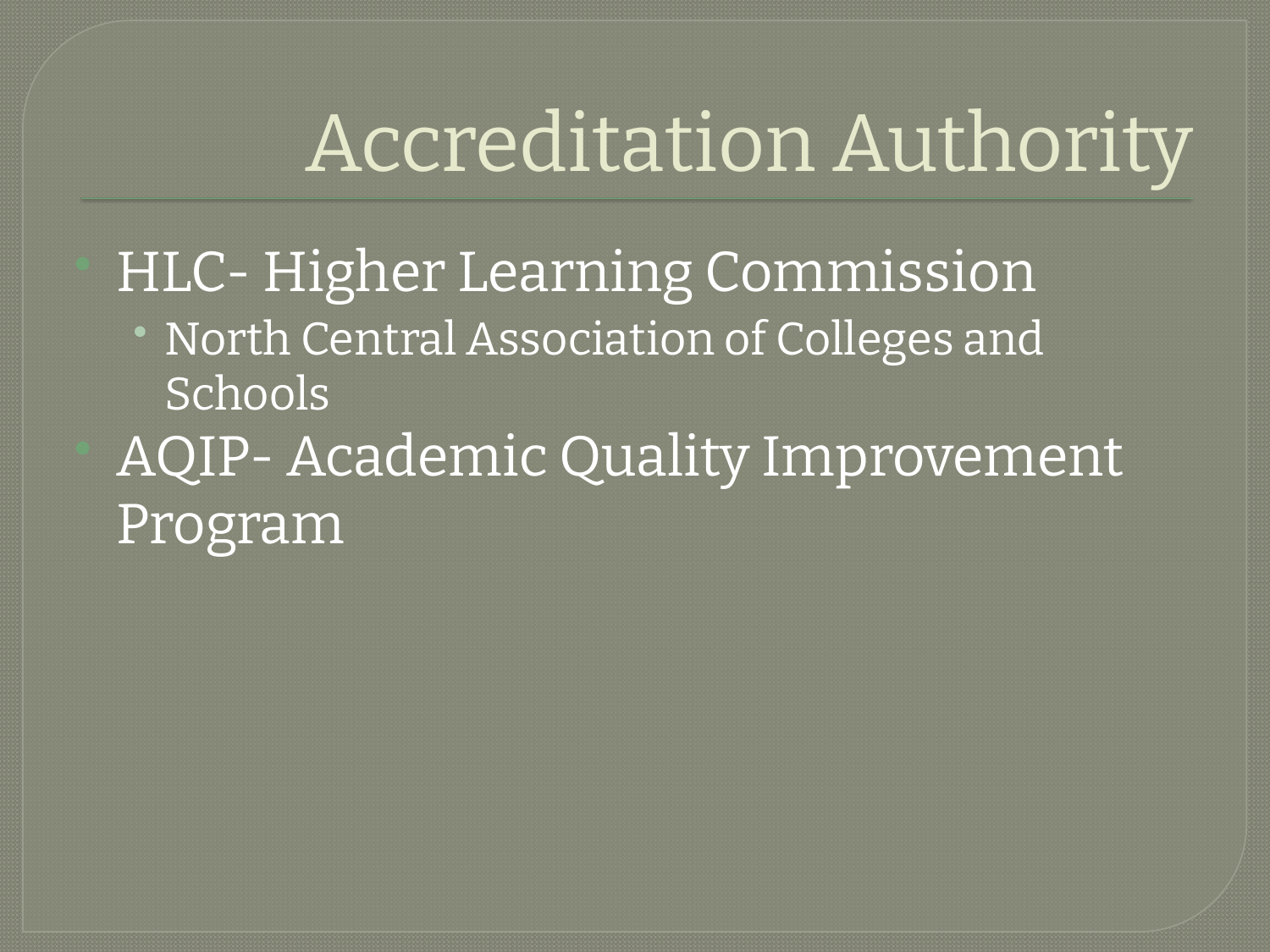

# Accreditation Authority
HLC- Higher Learning Commission
North Central Association of Colleges and Schools
AQIP- Academic Quality Improvement Program